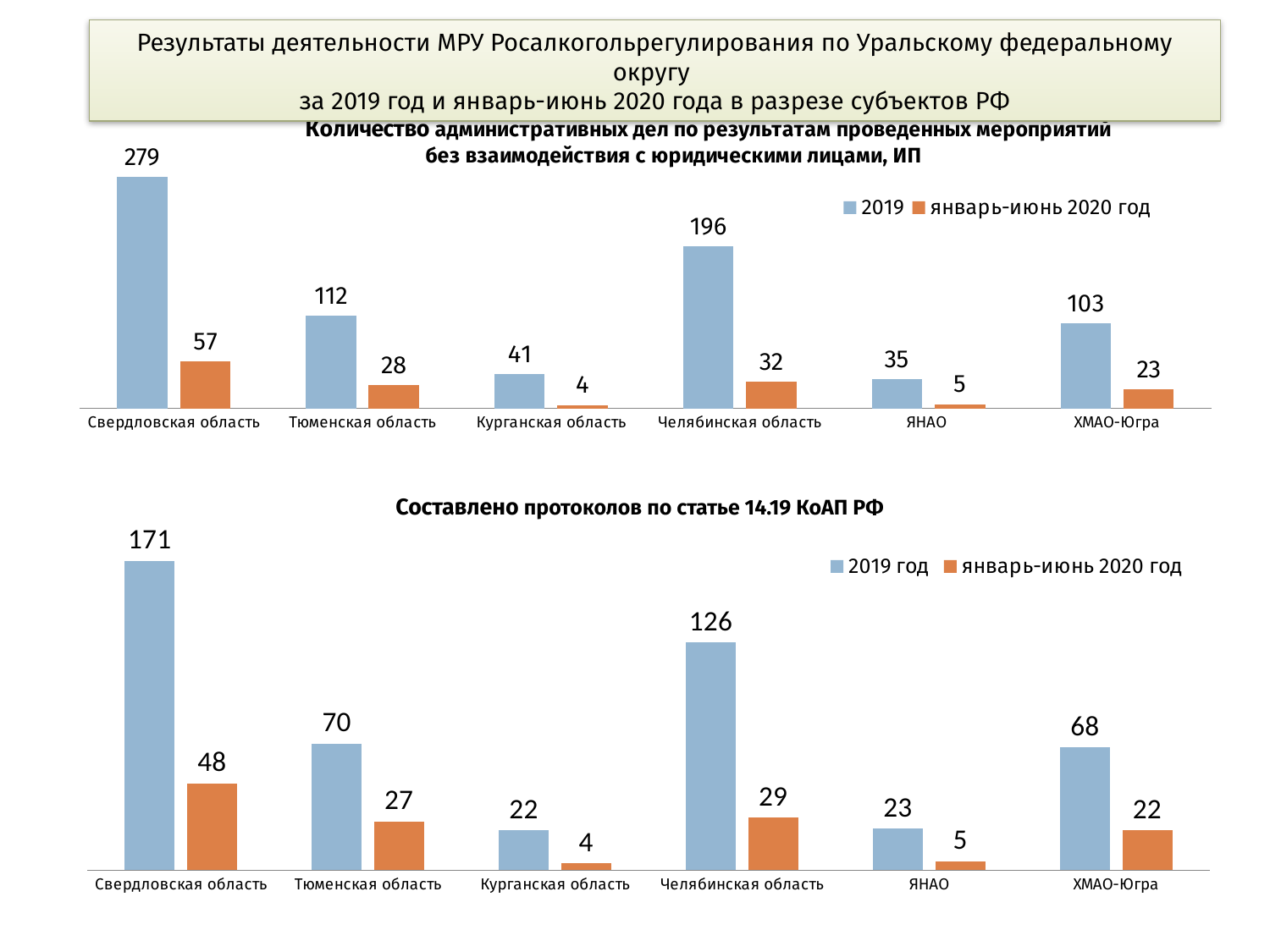

Результаты деятельности МРУ Росалкогольрегулирования по Уральскому федеральному округу
за 2019 год и январь-июнь 2020 года в разрезе субъектов РФ

### Chart

| Category | 2019 | январь-июнь 2020 год |
|---|---|---|
| Свердловская область | 279.0 | 57.0 |
| Тюменская область | 112.0 | 28.0 |
| Курганская область | 41.0 | 4.0 |
| Челябинская область | 196.0 | 32.0 |
| ЯНАО  | 35.0 | 5.0 |
| ХМАО-Югра | 103.0 | 23.0 |

### Chart

| Category | 2019 год | январь-июнь 2020 год |
|---|---|---|
| Свердловская область | 171.0 | 48.0 |
| Тюменская область | 70.0 | 27.0 |
| Курганская область | 22.0 | 4.0 |
| Челябинская область | 126.0 | 29.0 |
| ЯНАО | 23.0 | 5.0 |
| ХМАО-Югра | 68.0 | 22.0 |
Составлено протоколов по статье 14.19 КоАП РФ